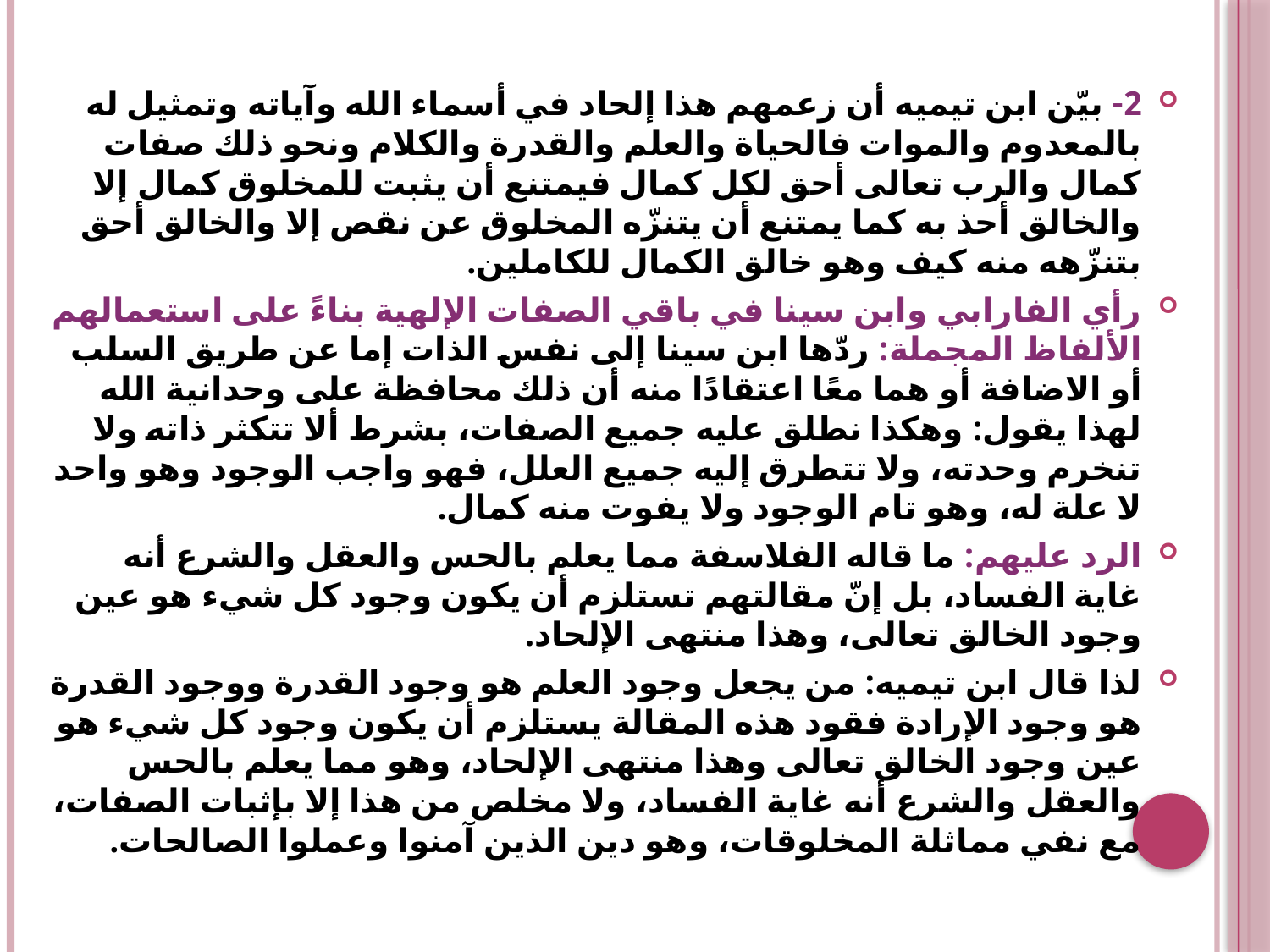

#
2- بيّن ابن تيميه أن زعمهم هذا إلحاد في أسماء الله وآياته وتمثيل له بالمعدوم والموات فالحياة والعلم والقدرة والكلام ونحو ذلك صفات كمال والرب تعالى أحق لكل كمال فيمتنع أن يثبت للمخلوق كمال إلا والخالق أحذ به كما يمتنع أن يتنزّه المخلوق عن نقص إلا والخالق أحق بتنزّهه منه كيف وهو خالق الكمال للكاملين.
رأي الفارابي وابن سينا في باقي الصفات الإلهية بناءً على استعمالهم الألفاظ المجملة: ردّها ابن سينا إلى نفس الذات إما عن طريق السلب أو الاضافة أو هما معًا اعتقادًا منه أن ذلك محافظة على وحدانية الله لهذا يقول: وهكذا نطلق عليه جميع الصفات، بشرط ألا تتكثر ذاته ولا تنخرم وحدته، ولا تتطرق إليه جميع العلل، فهو واجب الوجود وهو واحد لا علة له، وهو تام الوجود ولا يفوت منه كمال.
الرد عليهم: ما قاله الفلاسفة مما يعلم بالحس والعقل والشرع أنه غاية الفساد، بل إنّ مقالتهم تستلزم أن يكون وجود كل شيء هو عين وجود الخالق تعالى، وهذا منتهى الإلحاد.
لذا قال ابن تيميه: من يجعل وجود العلم هو وجود القدرة ووجود القدرة هو وجود الإرادة فقود هذه المقالة يستلزم أن يكون وجود كل شيء هو عين وجود الخالق تعالى وهذا منتهى الإلحاد، وهو مما يعلم بالحس والعقل والشرع أنه غاية الفساد، ولا مخلص من هذا إلا بإثبات الصفات، مع نفي مماثلة المخلوقات، وهو دين الذين آمنوا وعملوا الصالحات.